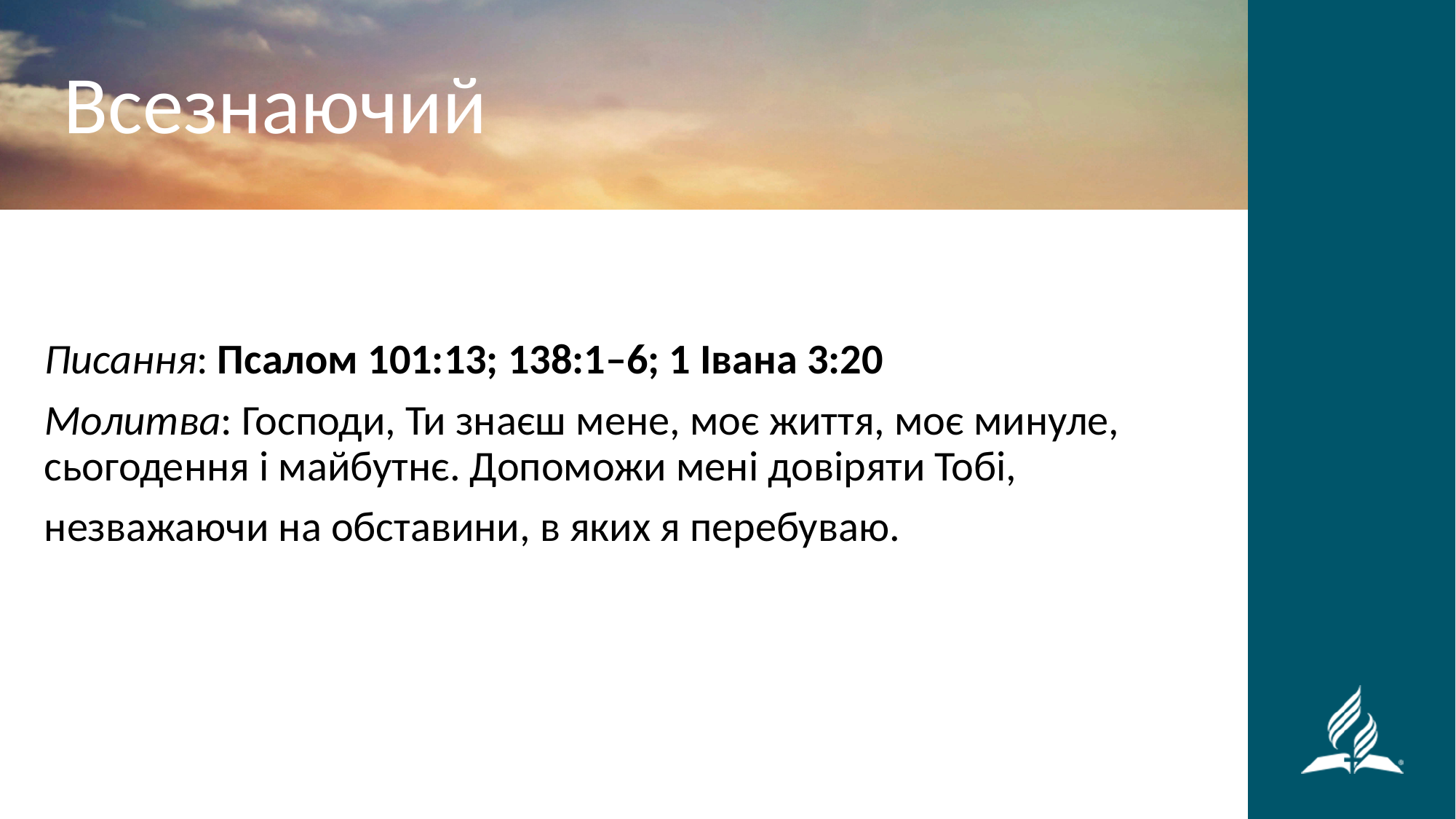

Всезнаючий

Писання: Псалом 101:13; 138:1–6; 1 Івана 3:20
Молитва: Господи, Ти знаєш мене, моє життя, моє минуле, сьогодення і майбутнє. Допоможи мені довіряти Тобі,
незважаючи на обставини, в яких я перебуваю.